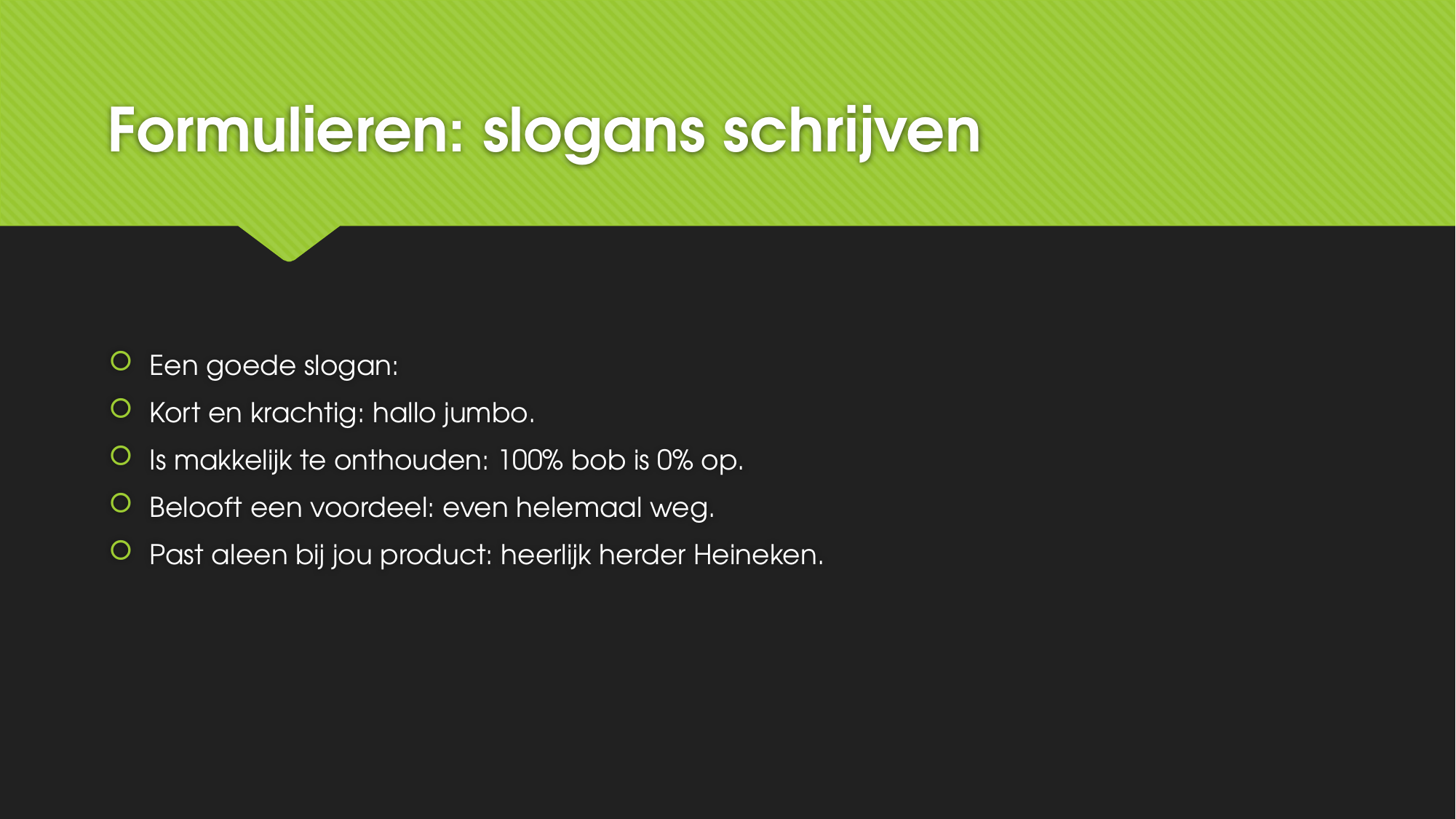

# Formulieren: slogans schrijven
Een goede slogan:
Kort en krachtig: hallo jumbo.
Is makkelijk te onthouden: 100% bob is 0% op.
Belooft een voordeel: even helemaal weg.
Past aleen bij jou product: heerlijk herder Heineken.